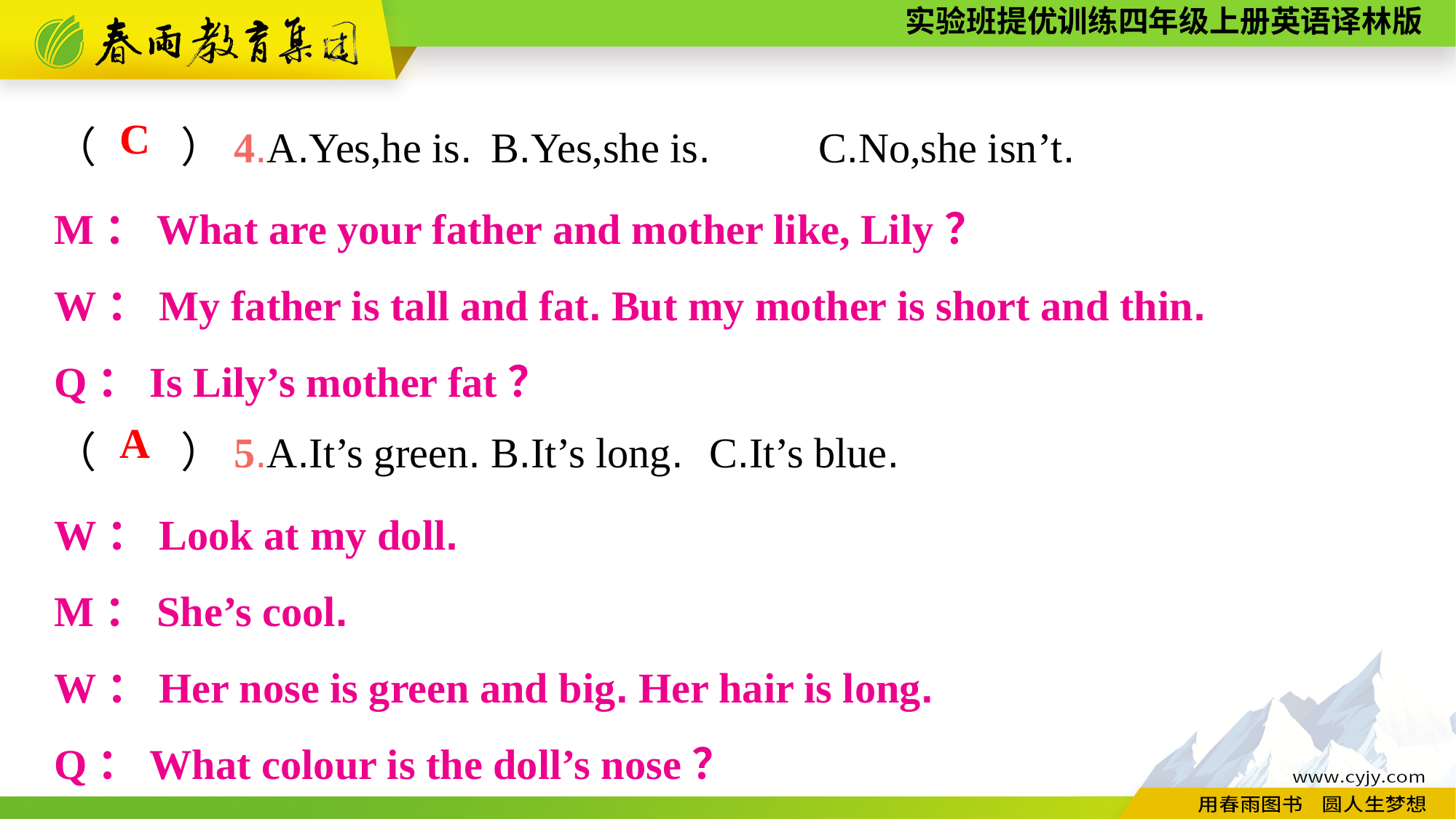

（　　）4.A.Yes,he is.	B.Yes,she is.	C.No,she isn’t.

（　　）5.A.It’s green.	B.It’s long.	C.It’s blue.
C
M：What are your father and mother like, Lily？
W：My father is tall and fat. But my mother is short and thin.
Q：Is Lily’s mother fat？
A
W：Look at my doll.
M：She’s cool.
W：Her nose is green and big. Her hair is long.
Q：What colour is the doll’s nose？